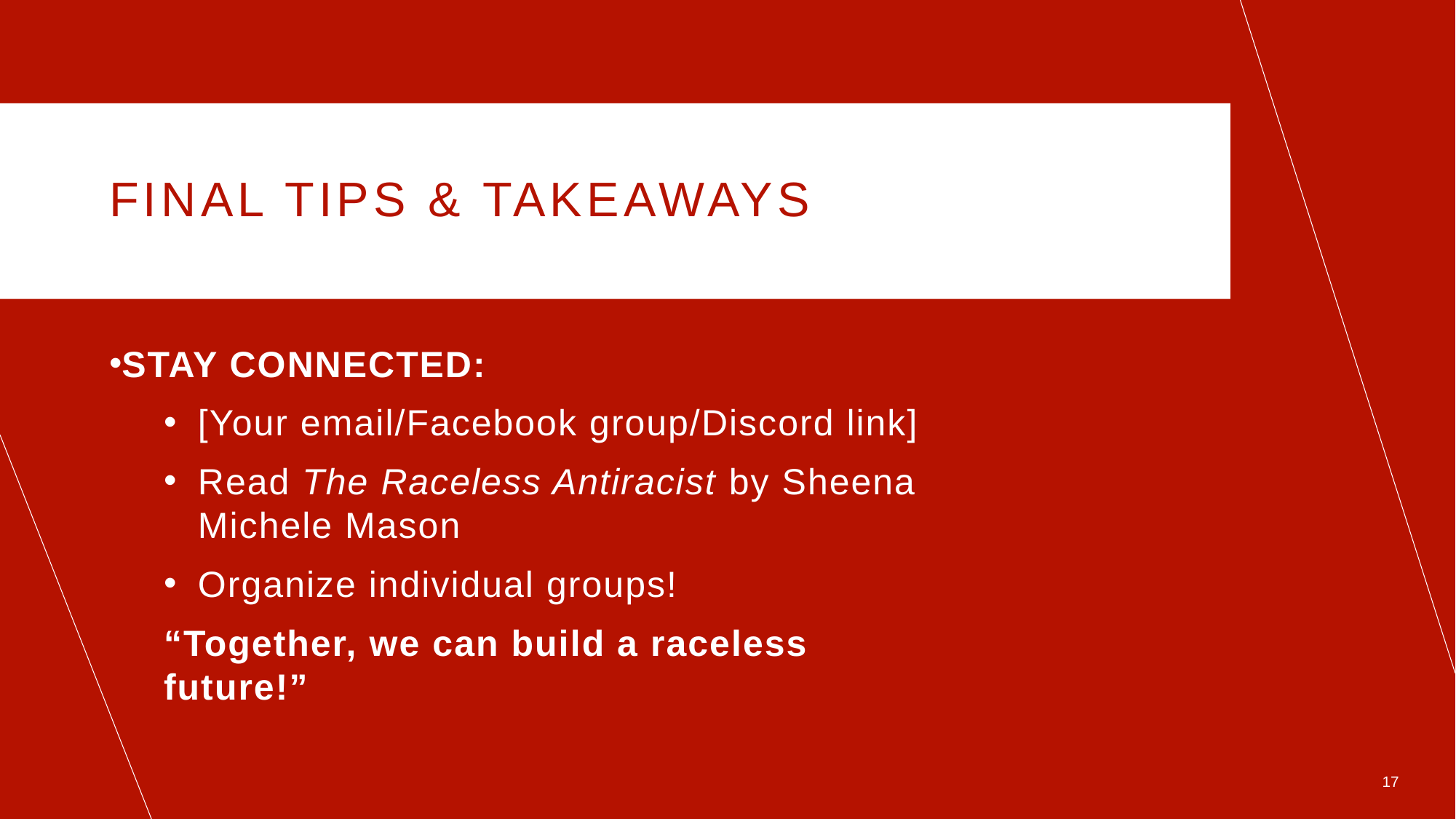

# Final tips & takeaways
Stay connected:
[Your email/Facebook group/Discord link]
Read The Raceless Antiracist by Sheena Michele Mason
Organize individual groups!
“Together, we can build a raceless future!”
17